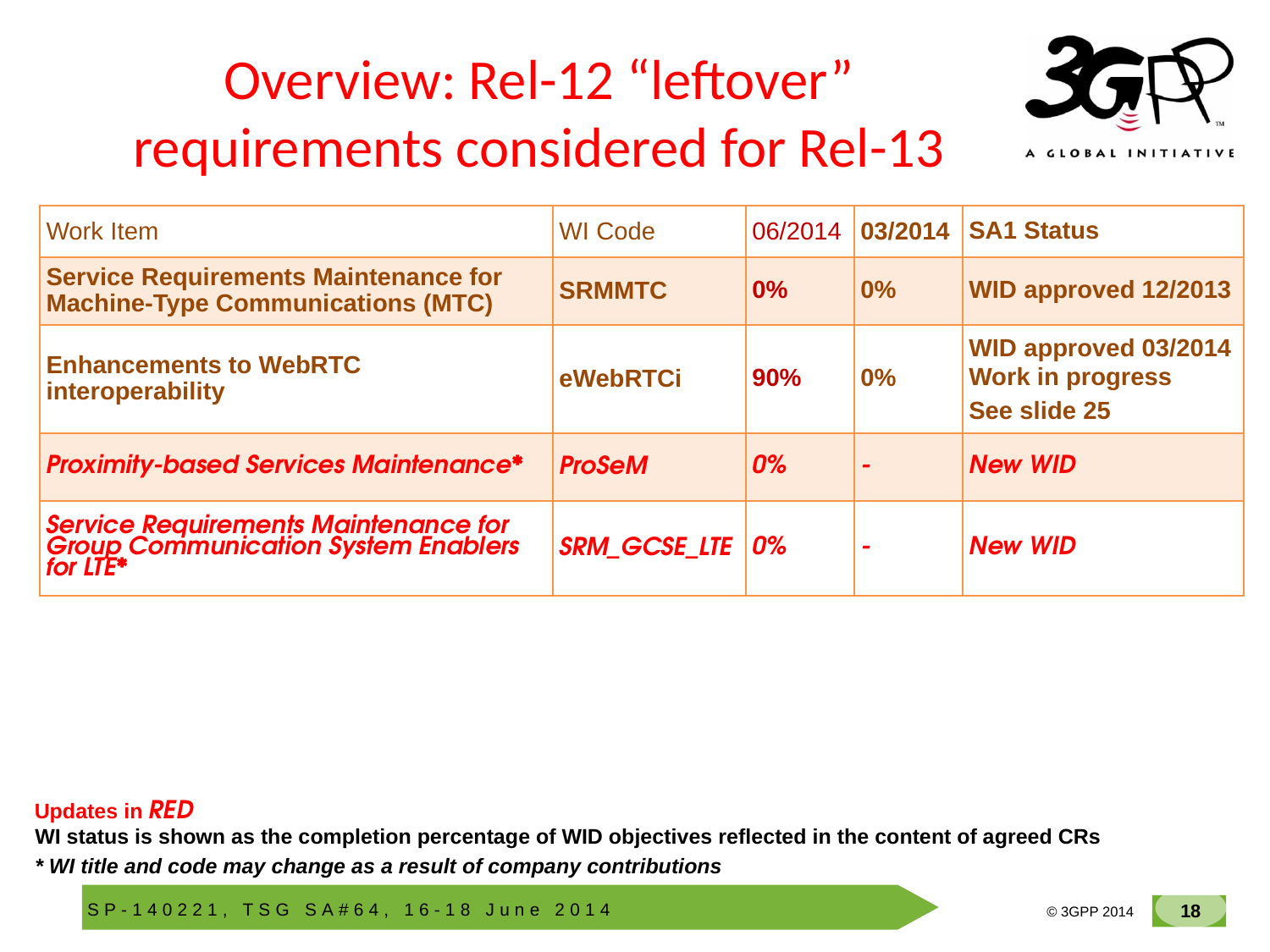

# Overview: Rel-12 “leftover” requirements considered for Rel-13
| Work Item | WI Code | 06/2014 | 03/2014 | SA1 Status |
| --- | --- | --- | --- | --- |
| Service Requirements Maintenance for Machine-Type Communications (MTC) | SRMMTC | 0% | 0% | WID approved 12/2013 |
| Enhancements to WebRTC interoperability | eWebRTCi | 90% | 0% | WID approved 03/2014 Work in progress See slide 25 |
| Proximity-based Services Maintenance\* | ProSeM | 0% | - | New WID |
| Service Requirements Maintenance for Group Communication System Enablers for LTE\* | SRM\_GCSE\_LTE | 0% | - | New WID |
Updates in RED
WI status is shown as the completion percentage of WID objectives reflected in the content of agreed CRs
* WI title and code may change as a result of company contributions